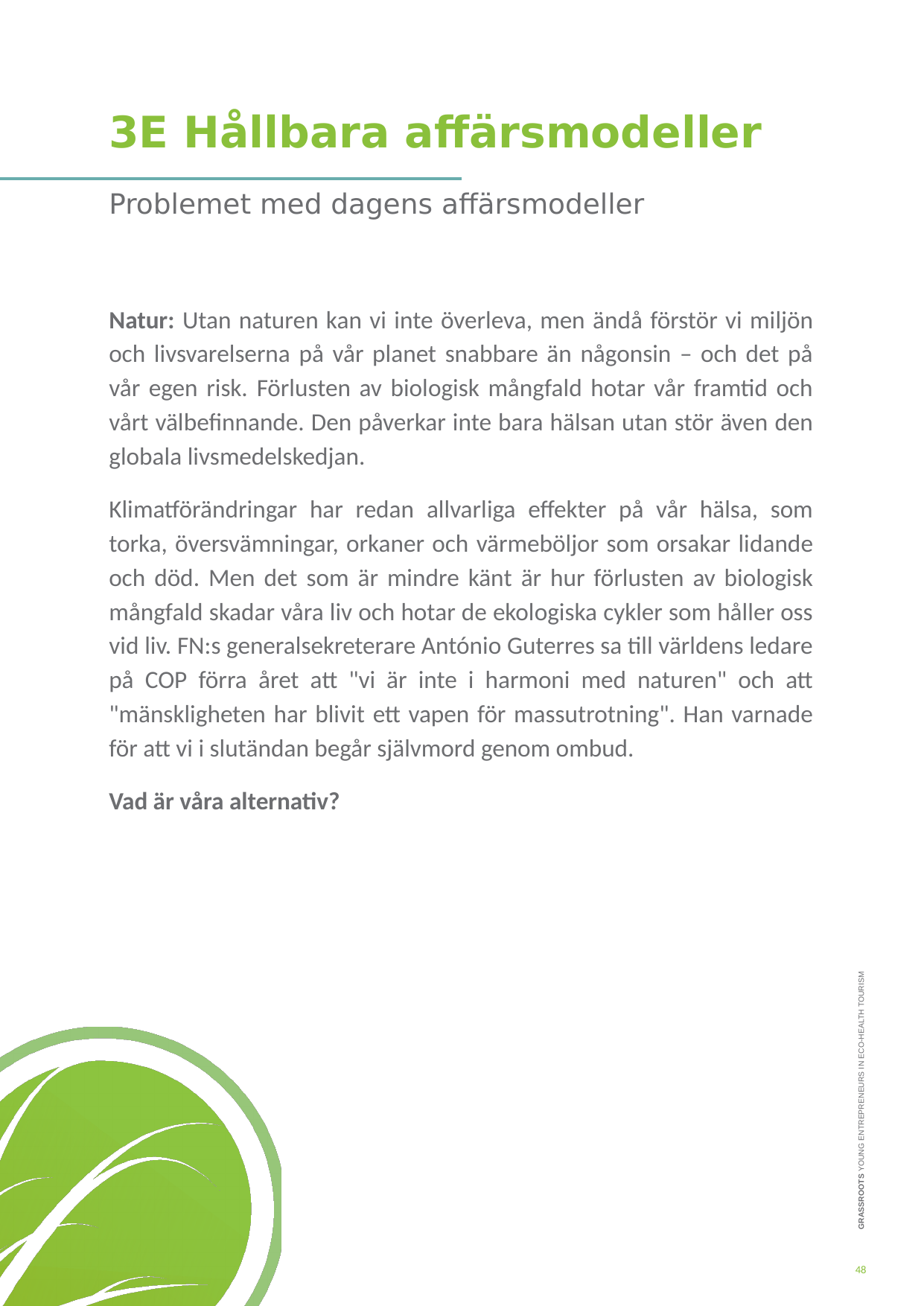

3E Hållbara affärsmodeller
Problemet med dagens affärsmodeller
Natur: Utan naturen kan vi inte överleva, men ändå förstör vi miljön och livsvarelserna på vår planet snabbare än någonsin – och det på vår egen risk. Förlusten av biologisk mångfald hotar vår framtid och vårt välbefinnande. Den påverkar inte bara hälsan utan stör även den globala livsmedelskedjan.
Klimatförändringar har redan allvarliga effekter på vår hälsa, som torka, översvämningar, orkaner och värmeböljor som orsakar lidande och död. Men det som är mindre känt är hur förlusten av biologisk mångfald skadar våra liv och hotar de ekologiska cykler som håller oss vid liv. FN:s generalsekreterare António Guterres sa till världens ledare på COP förra året att "vi är inte i harmoni med naturen" och att "mänskligheten har blivit ett vapen för massutrotning". Han varnade för att vi i slutändan begår självmord genom ombud.
Vad är våra alternativ?

48